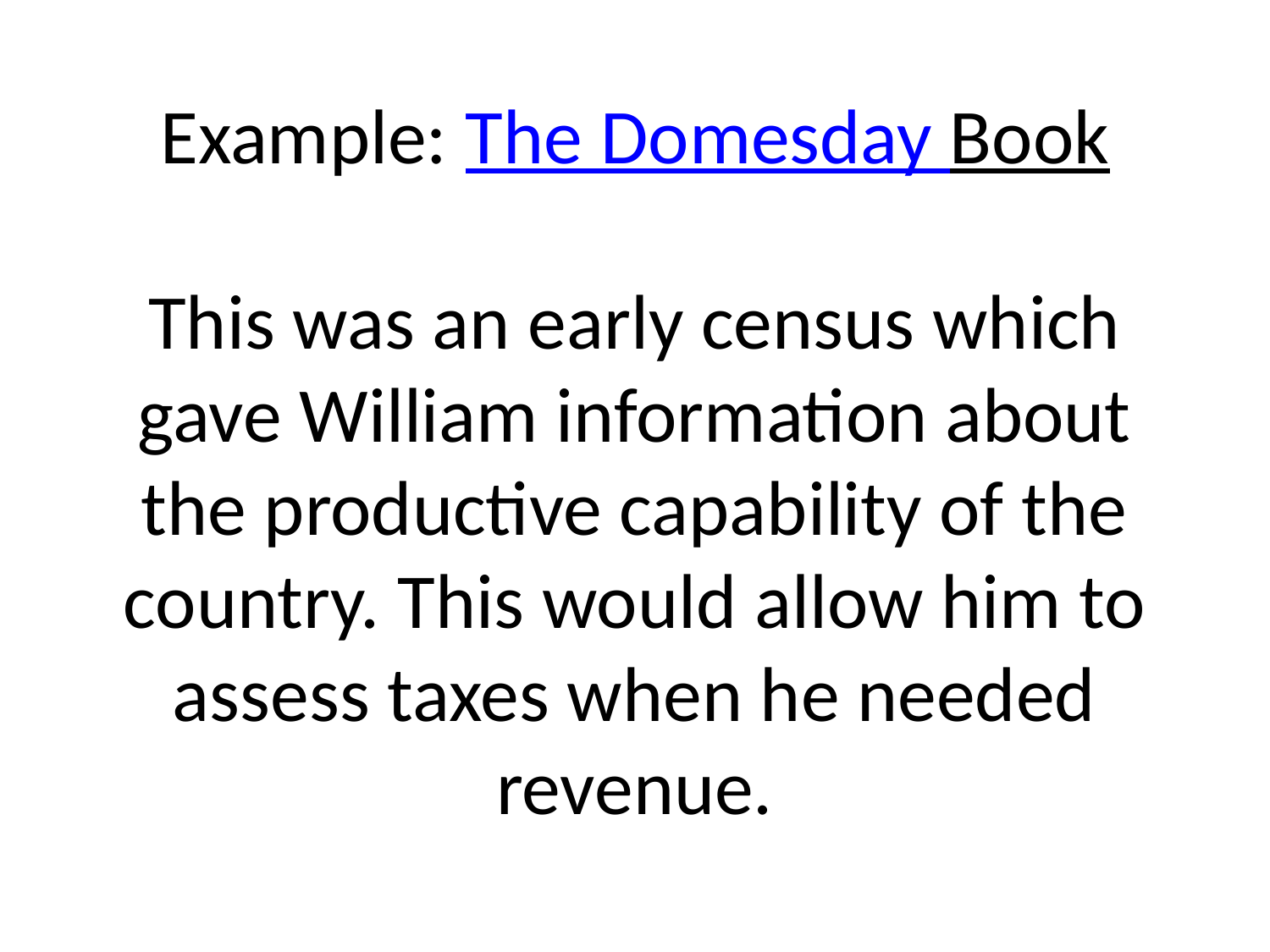

# Example: The Domesday Book This was an early census which gave William information about the productive capability of the country. This would allow him to assess taxes when he needed revenue.